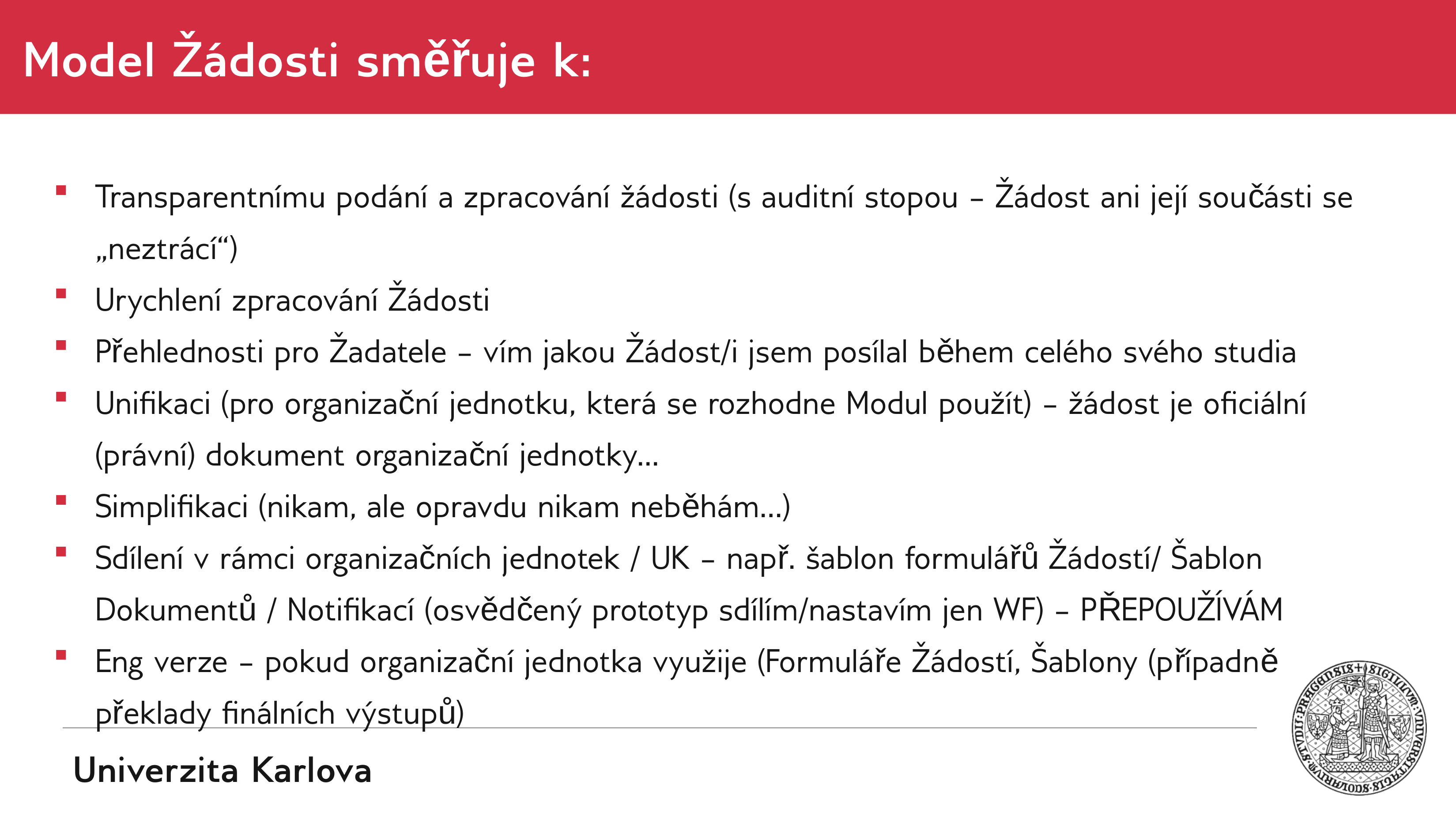

Model Žádosti směřuje k:
Transparentnímu podání a zpracování žádosti (s auditní stopou – Žádost ani její součásti se „neztrácí“)
Urychlení zpracování Žádosti
Přehlednosti pro Žadatele – vím jakou Žádost/i jsem posílal během celého svého studia
Unifikaci (pro organizační jednotku, která se rozhodne Modul použít) – žádost je oficiální (právní) dokument organizační jednotky...
Simplifikaci (nikam, ale opravdu nikam neběhám…)
Sdílení v rámci organizačních jednotek / UK – např. šablon formulářů Žádostí/ Šablon Dokumentů / Notifikací (osvědčený prototyp sdílím/nastavím jen WF) – PŘEPOUŽÍVÁM
Eng verze – pokud organizační jednotka využije (Formuláře Žádostí, Šablony (případně překlady finálních výstupů)